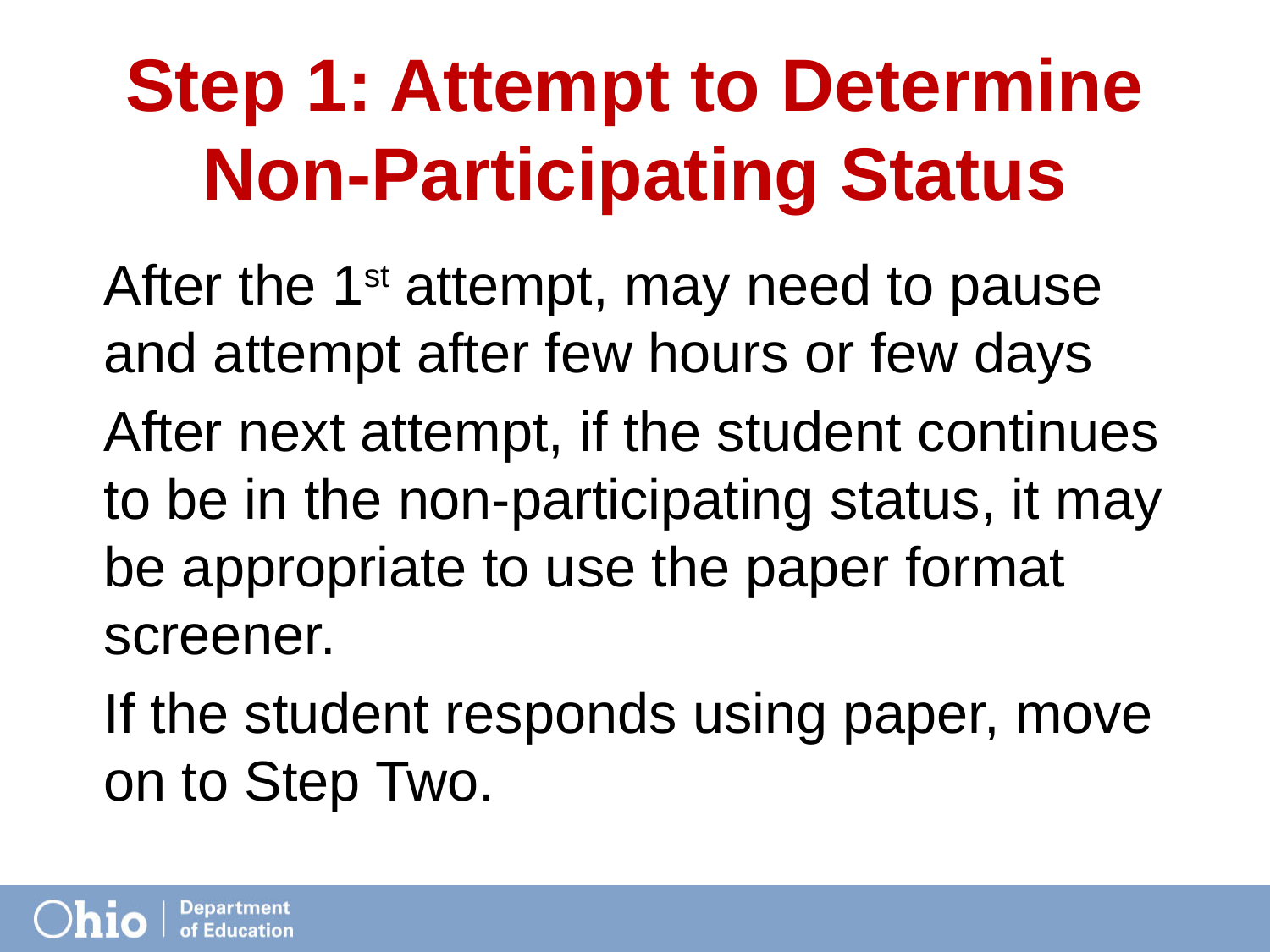

# Step 1: Attempt to Determine Non-Participating Status
After the 1st attempt, may need to pause and attempt after few hours or few days
After next attempt, if the student continues to be in the non-participating status, it may be appropriate to use the paper format screener.
If the student responds using paper, move on to Step Two.